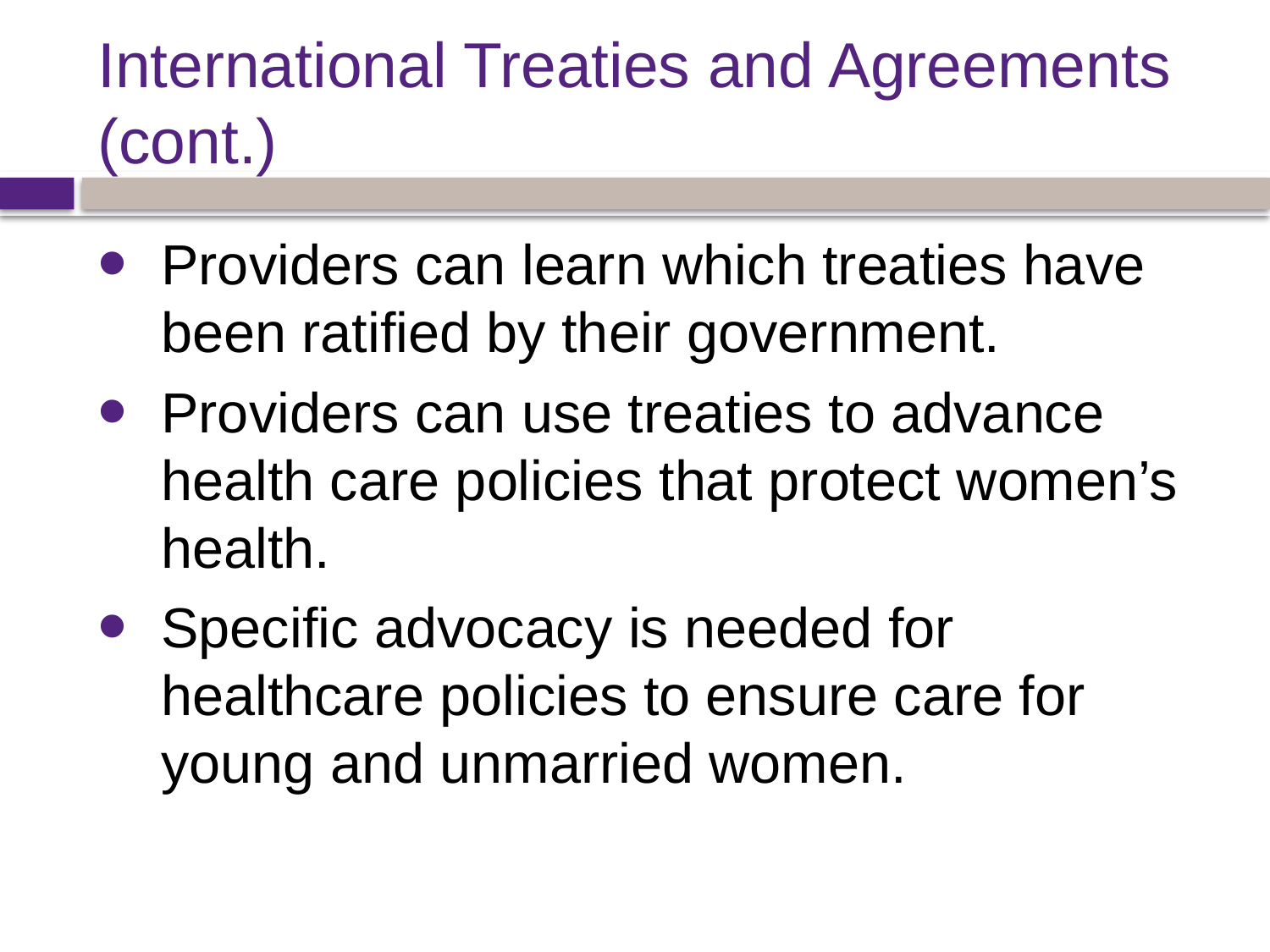

# International Treaties and Agreements (cont.)
Providers can learn which treaties have been ratified by their government.
Providers can use treaties to advance health care policies that protect women’s health.
Specific advocacy is needed for healthcare policies to ensure care for young and unmarried women.